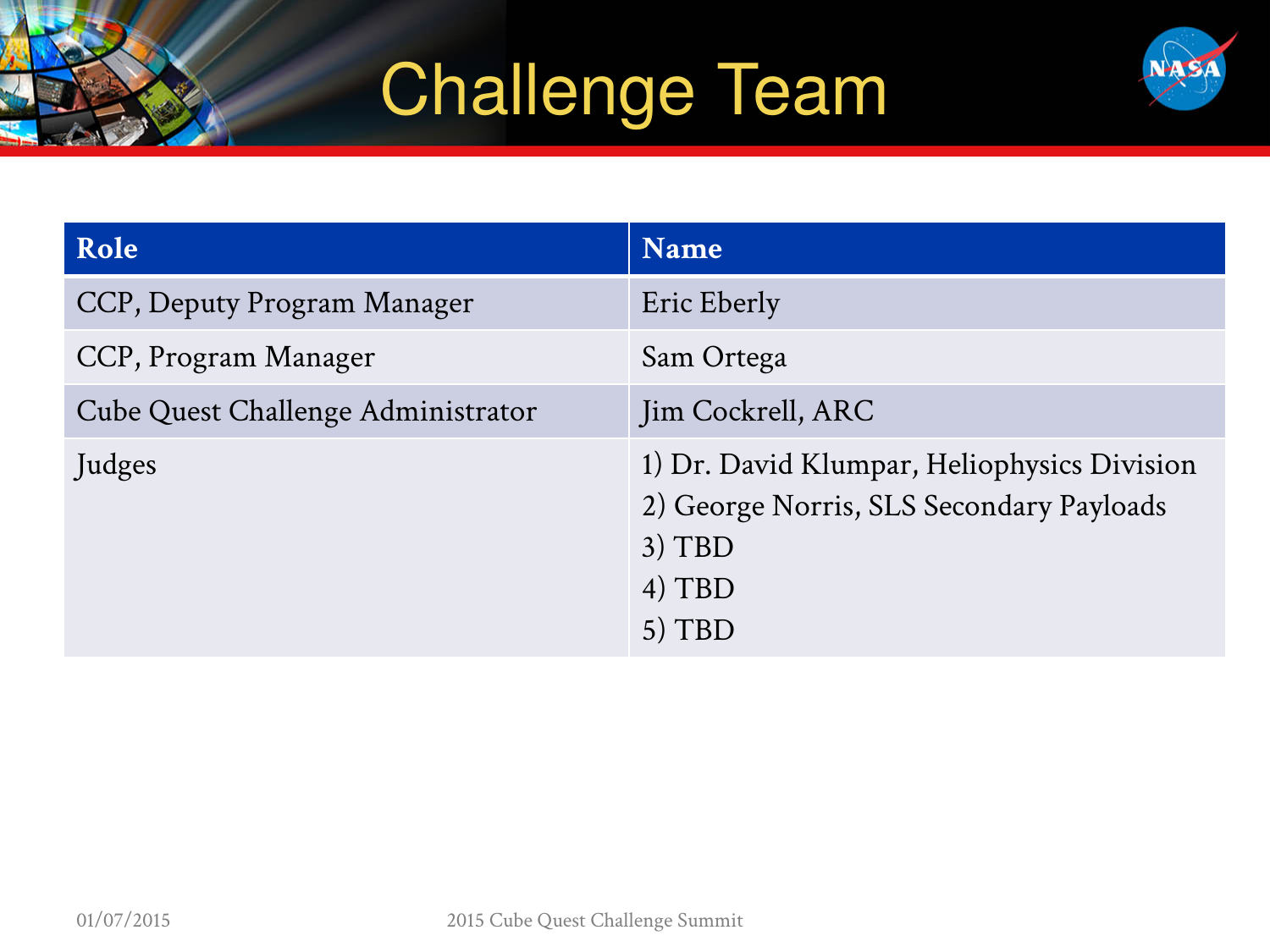

# Challenge Team
| Role | Name |
| --- | --- |
| CCP, Deputy Program Manager | Eric Eberly |
| CCP, Program Manager | Sam Ortega |
| Cube Quest Challenge Administrator | Jim Cockrell, ARC |
| Judges | 1) Dr. David Klumpar, Heliophysics Division 2) George Norris, SLS Secondary Payloads 3) TBD 4) TBD 5) TBD |
01/07/2015
2015 Cube Quest Challenge Summit